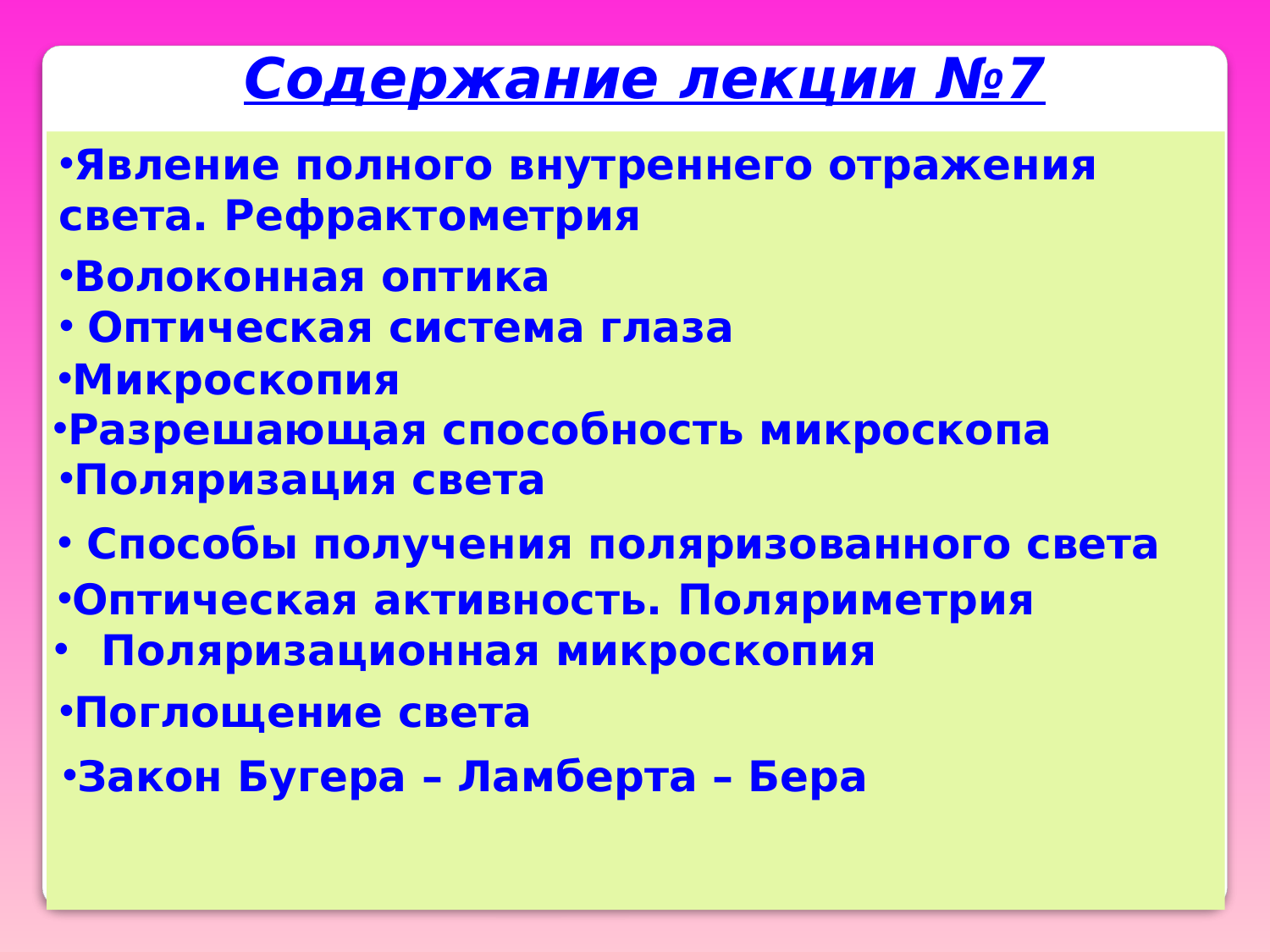

Содержание лекции №7

Явление полного внутреннего отражения света. Рефрактометрия

Волоконная оптика

Оптическая система глаза
Микроскопия
Разрешающая способность микроскопа
Поляризация света
 Способы получения поляризованного света
Оптическая активность. Поляриметрия

Поляризационная микроскопия
Поглощение света
Закон Бугера – Ламберта – Бера